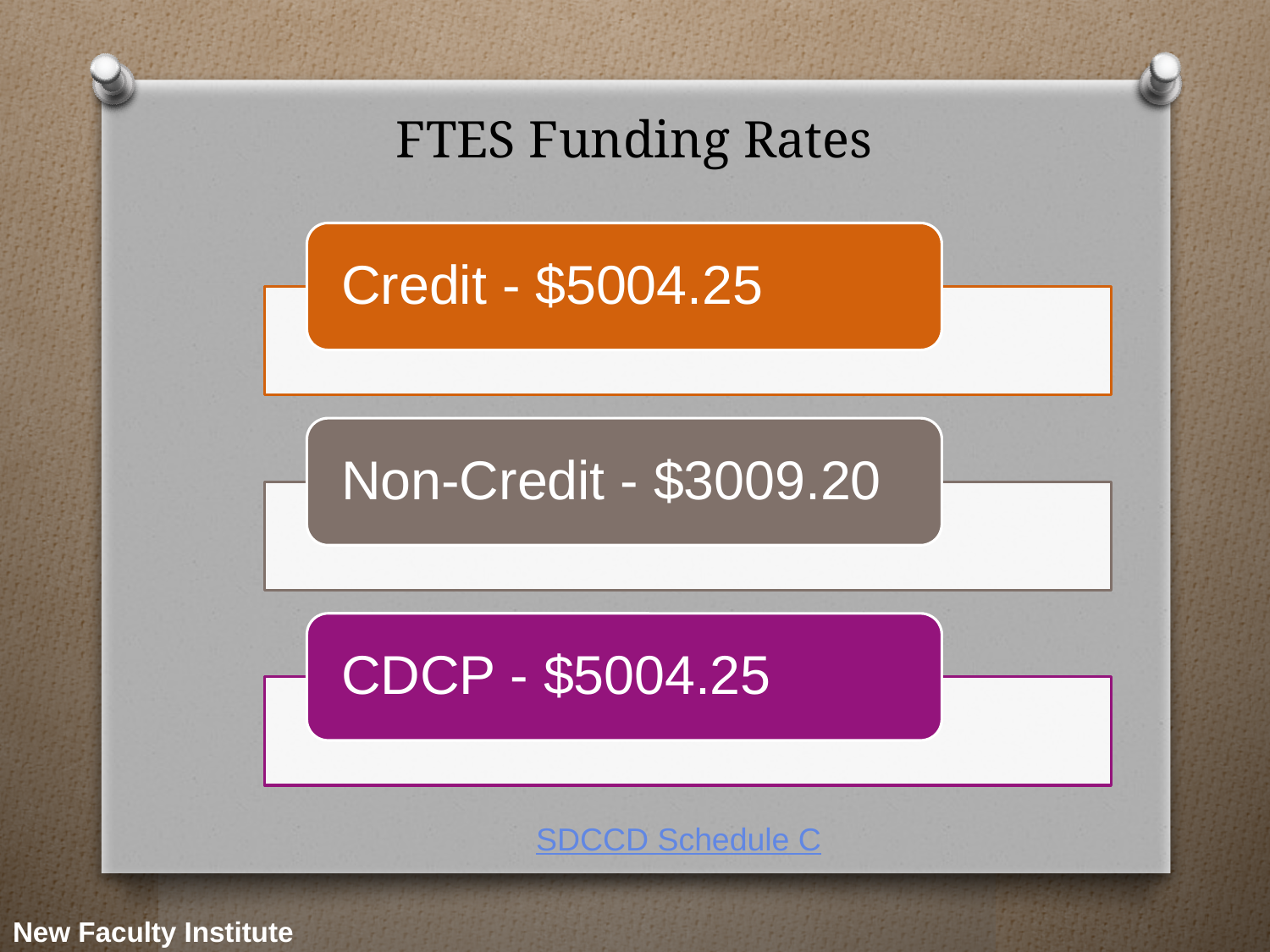

# FTES Funding Rates
Credit - $5004.25
Non-Credit - $3009.20
CDCP - $5004.25
SDCCD Schedule C
New Faculty Institute